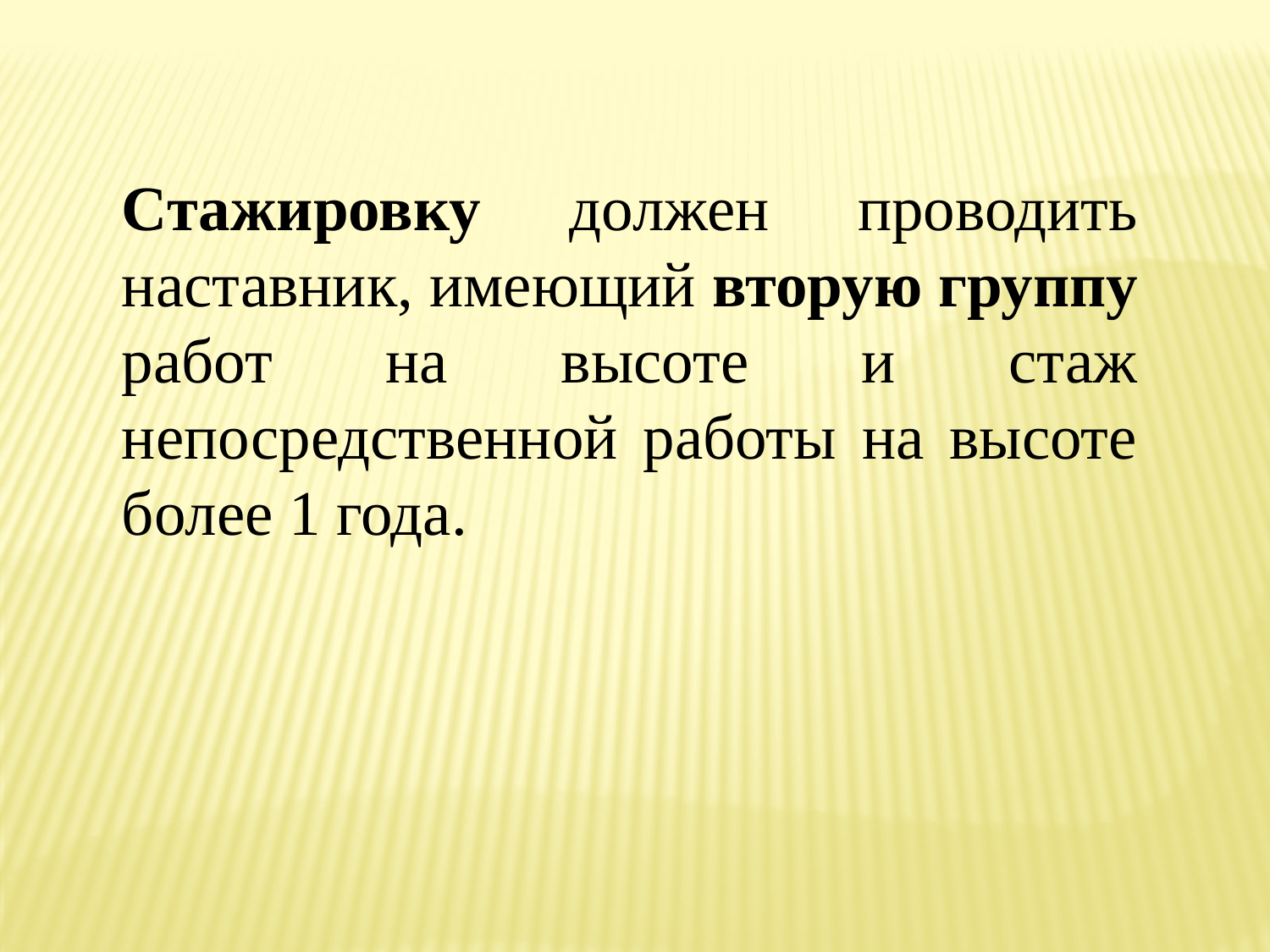

Стажировку должен проводить наставник, имеющий вторую группу работ на высоте и стаж непосредственной работы на высоте более 1 года.